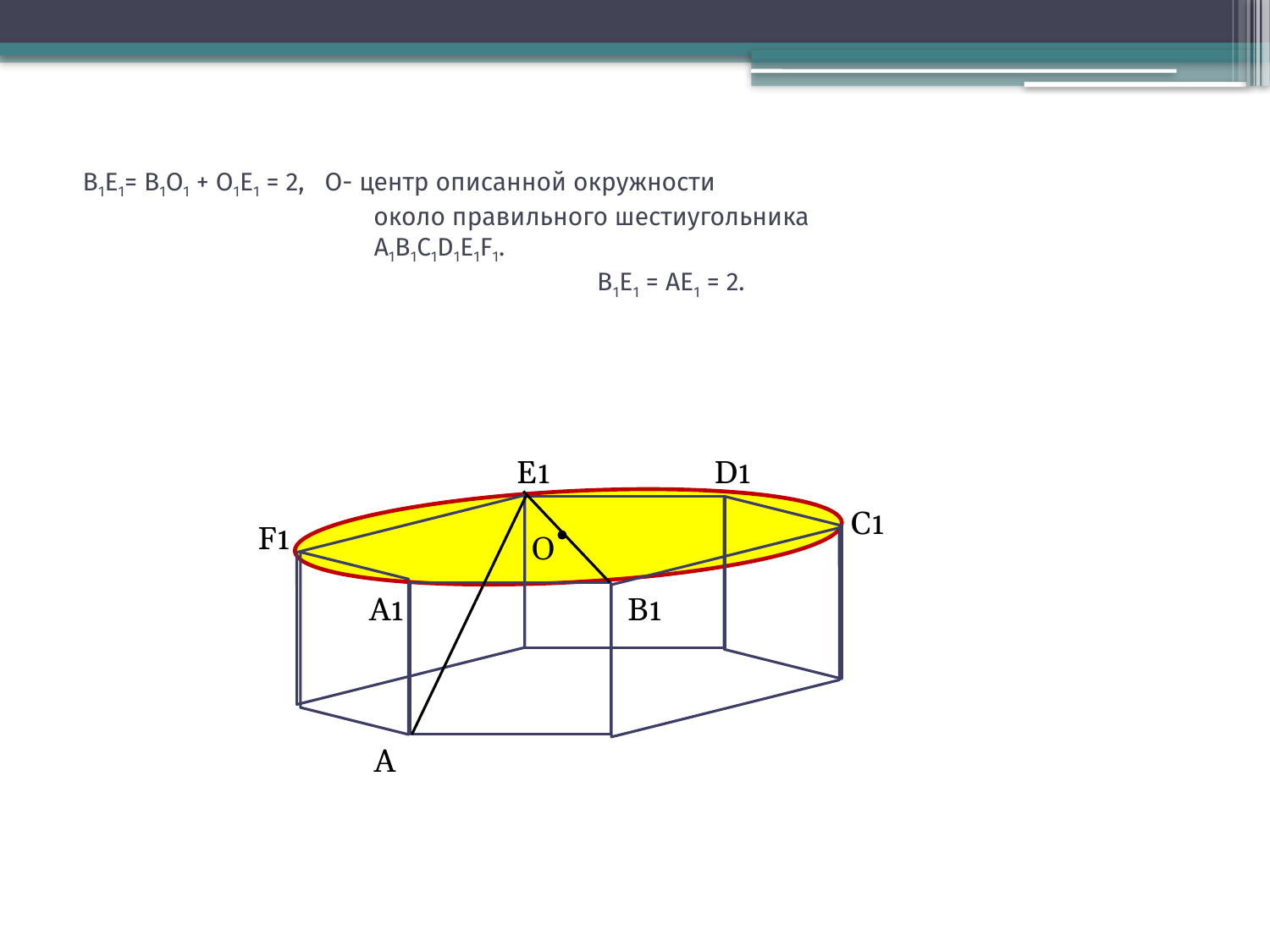

# В1Е1= В1О1 + О1Е1 = 2,   О- центр описанной окружности около правильного шестиугольника A1B1C1D1E1F1. В1Е1 = АЕ1 = 2.

  E1
  D1

  C1
  F1
  O

  A1
  B1
  A